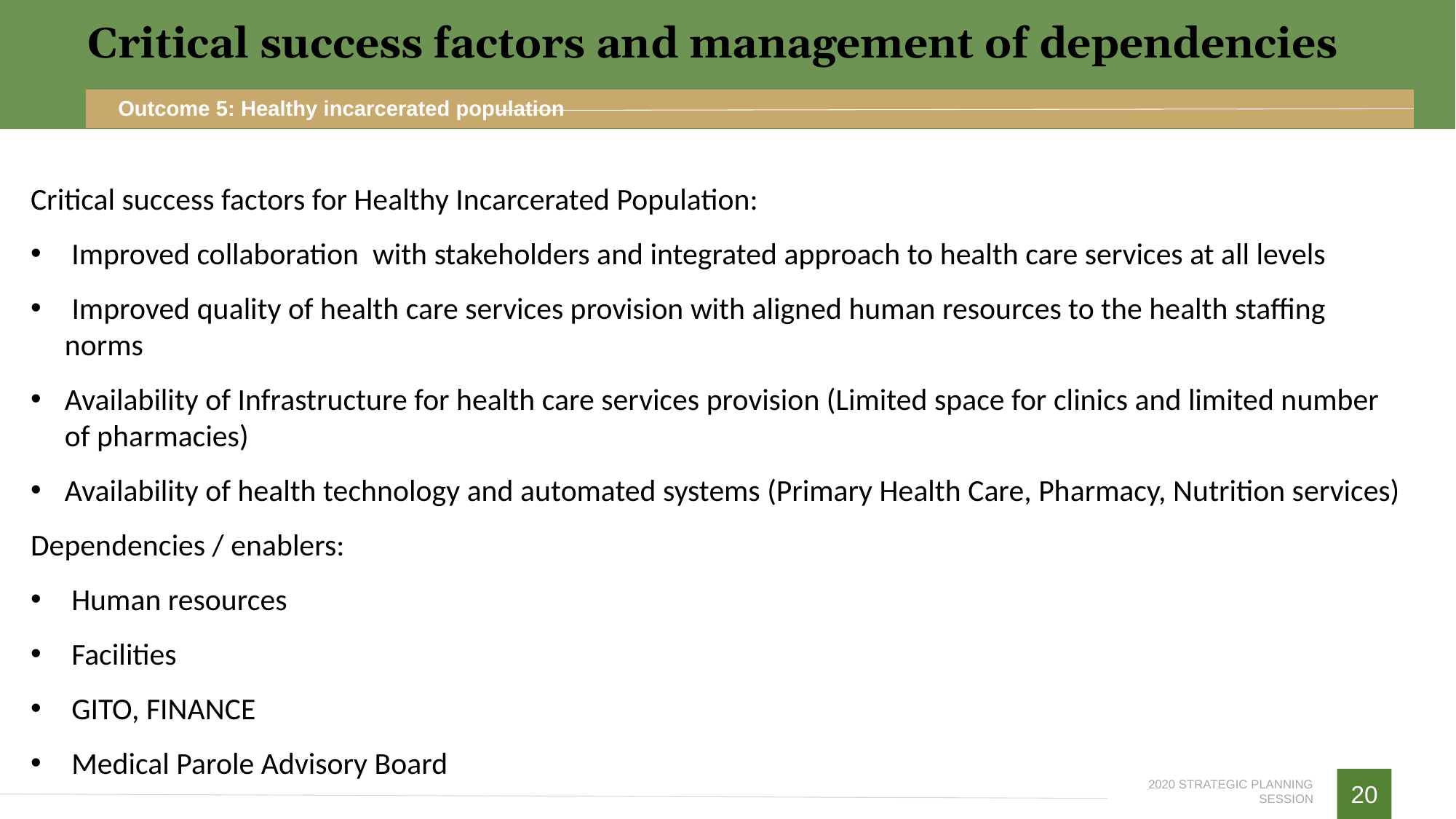

Critical success factors and management of dependencies
Outcome 5: Healthy incarcerated population
Critical success factors for Healthy Incarcerated Population:
Improved collaboration  with stakeholders and integrated approach to health care services at all levels
 Improved quality of health care services provision with aligned human resources to the health staffing norms
Availability of Infrastructure for health care services provision (Limited space for clinics and limited number of pharmacies)
Availability of health technology and automated systems (Primary Health Care, Pharmacy, Nutrition services)
Dependencies / enablers:
Human resources
Facilities
GITO, FINANCE
Medical Parole Advisory Board